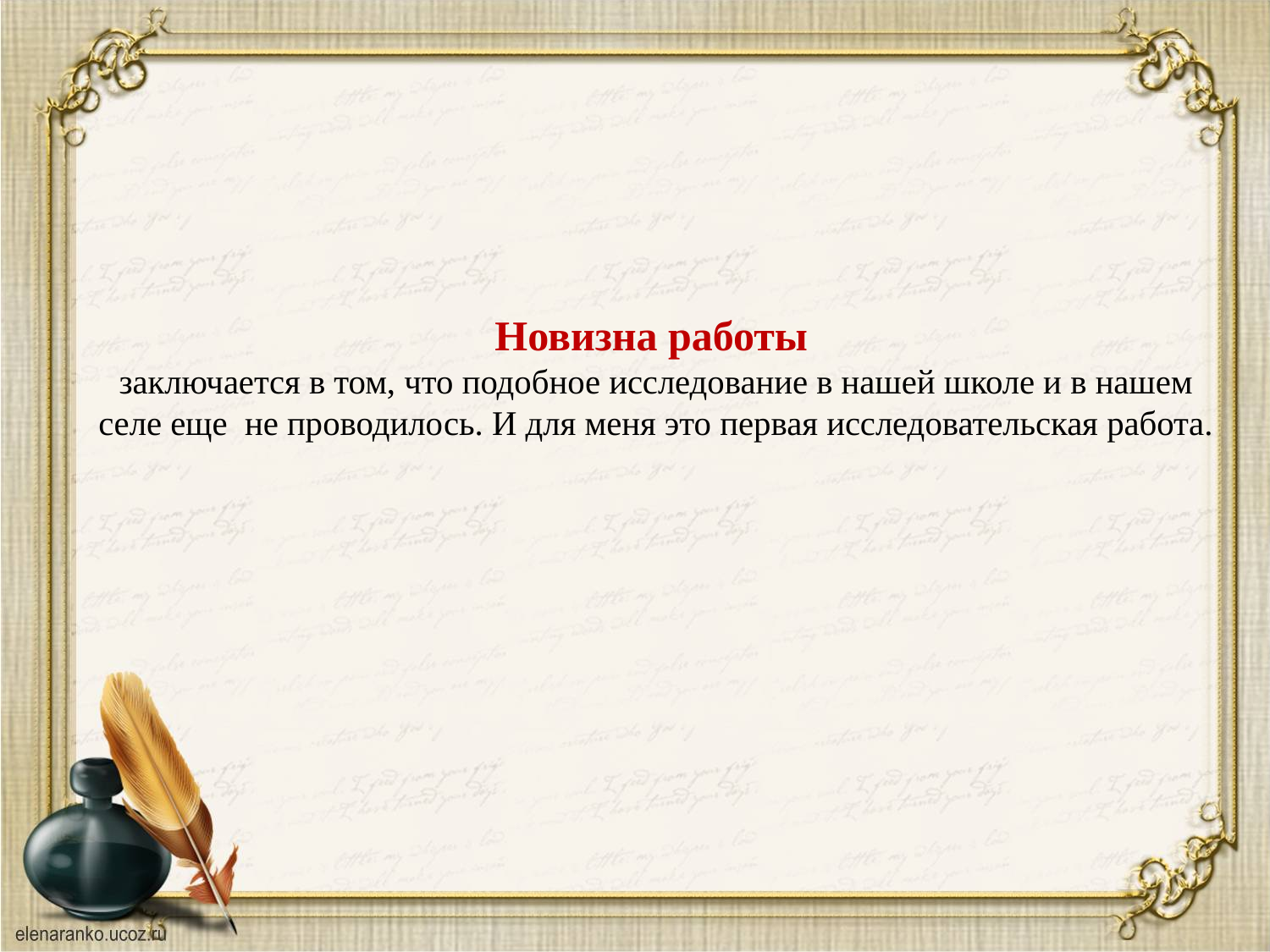

# Новизна работы заключается в том, что подобное исследование в нашей школе и в нашем селе еще  не проводилось. И для меня это первая исследовательская работа.